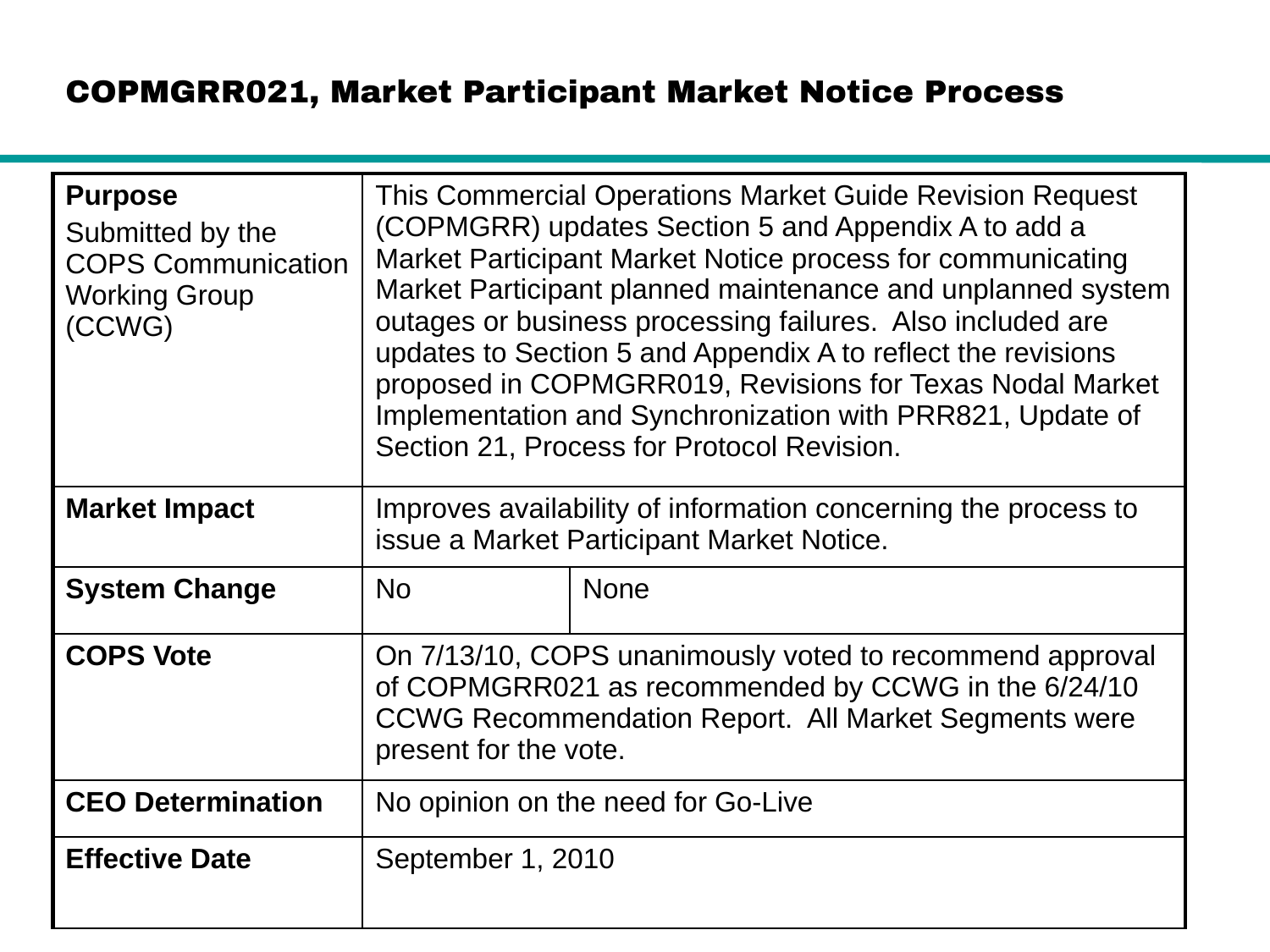

COPMGRR021, Market Participant Market Notice Process
| Purpose Submitted by the COPS Communication Working Group (CCWG) | This Commercial Operations Market Guide Revision Request (COPMGRR) updates Section 5 and Appendix A to add a Market Participant Market Notice process for communicating Market Participant planned maintenance and unplanned system outages or business processing failures. Also included are updates to Section 5 and Appendix A to reflect the revisions proposed in COPMGRR019, Revisions for Texas Nodal Market Implementation and Synchronization with PRR821, Update of Section 21, Process for Protocol Revision. |  |
| --- | --- | --- |
| Market Impact | Improves availability of information concerning the process to issue a Market Participant Market Notice. |  |
| System Change | No | None |
| COPS Vote | On 7/13/10, COPS unanimously voted to recommend approval of COPMGRR021 as recommended by CCWG in the 6/24/10 CCWG Recommendation Report. All Market Segments were present for the vote. |  |
| CEO Determination | No opinion on the need for Go-Live |  |
| Effective Date | September 1, 2010 |  |